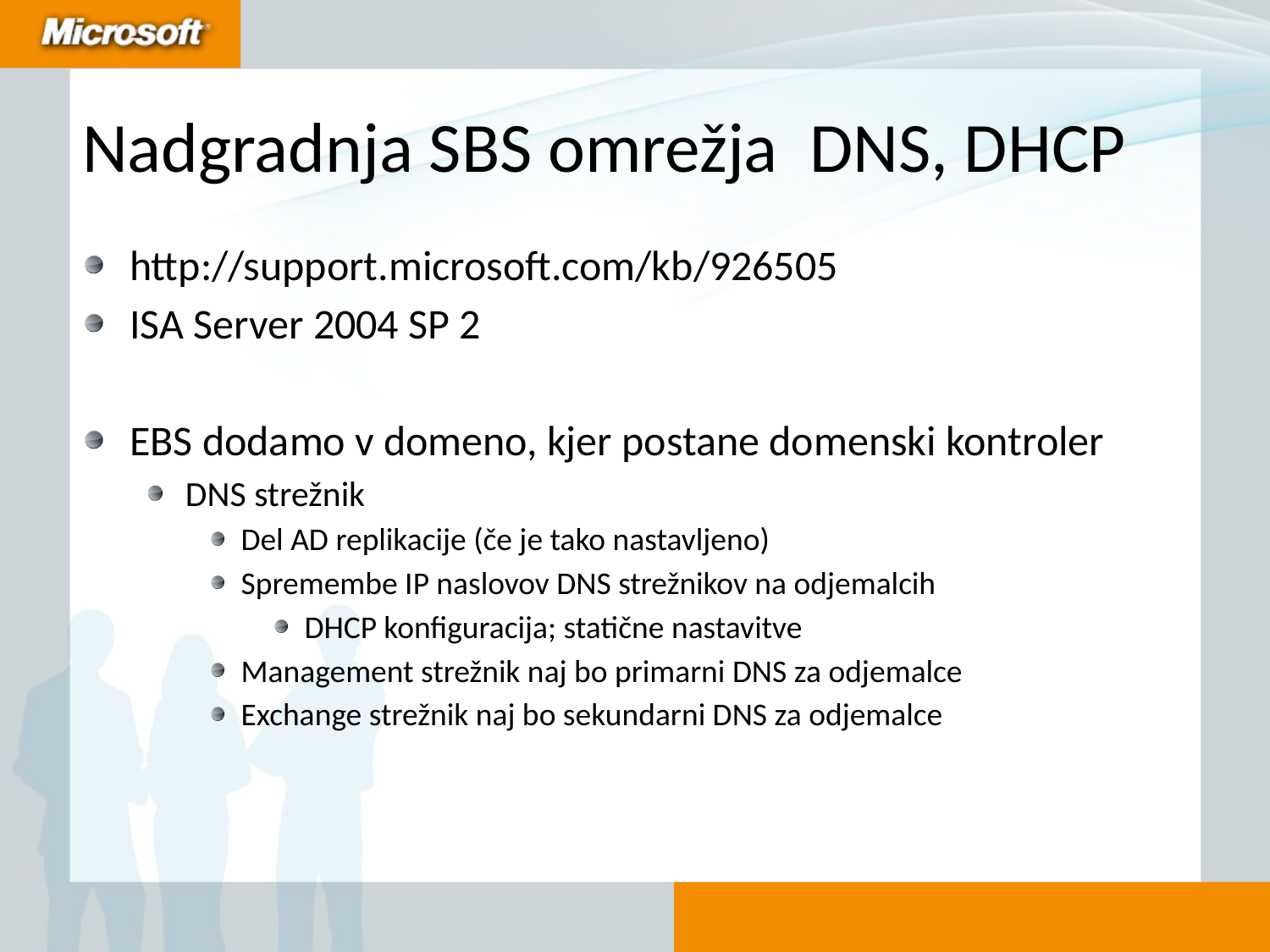

# Nadgradnja SBS omrežja  DNS, DHCP
http://support.microsoft.com/kb/926505
ISA Server 2004 SP 2

EBS dodamo v domeno, kjer postane domenski kontroler
DNS strežnik
Del AD replikacije (če je tako nastavljeno)
Spremembe IP naslovov DNS strežnikov na odjemalcih
DHCP konfiguracija; statične nastavitve
Management strežnik naj bo primarni DNS za odjemalce
Exchange strežnik naj bo sekundarni DNS za odjemalce